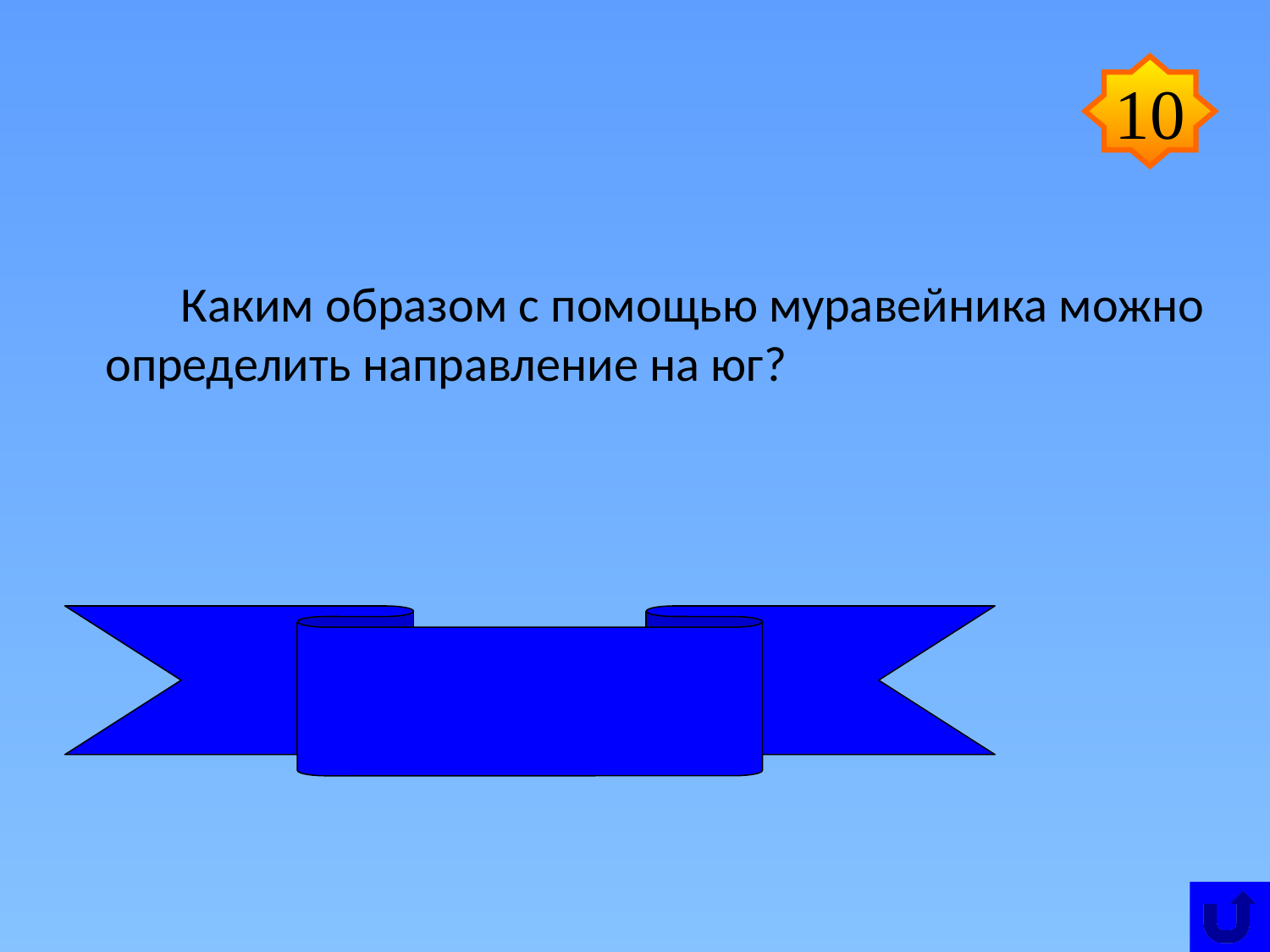

10
           Каким образом с помощью муравейника можно определить направление на юг?

 Более пологая  и длинная сторона
муравейника указывает на юг